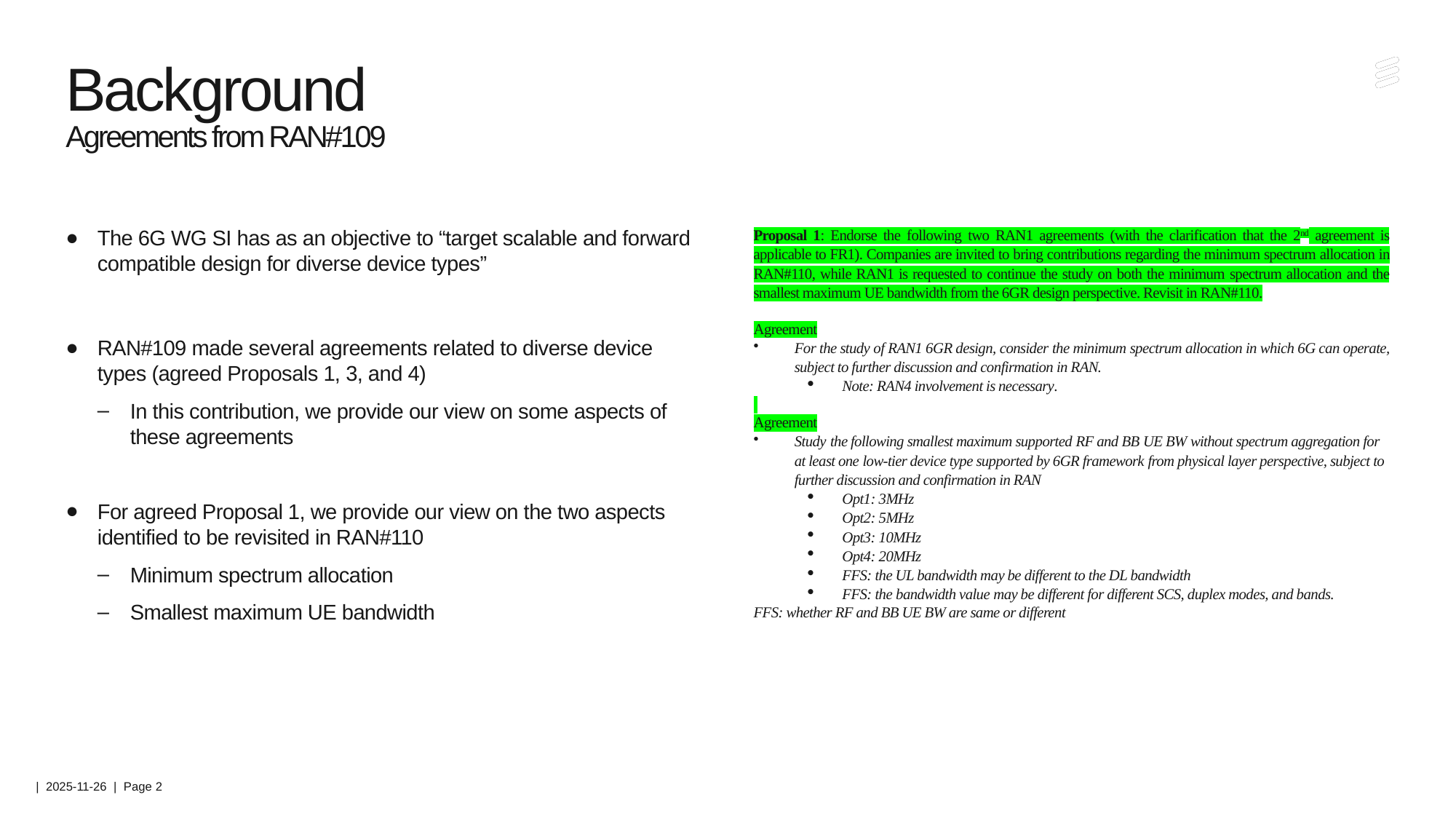

# Background Agreements from RAN#109
Proposal 1: Endorse the following two RAN1 agreements (with the clarification that the 2nd agreement is applicable to FR1). Companies are invited to bring contributions regarding the minimum spectrum allocation in RAN#110, while RAN1 is requested to continue the study on both the minimum spectrum allocation and the smallest maximum UE bandwidth from the 6GR design perspective. Revisit in RAN#110.

Agreement
For the study of RAN1 6GR design, consider the minimum spectrum allocation in which 6G can operate, subject to further discussion and confirmation in RAN.
Note: RAN4 involvement is necessary.

Agreement
Study the following smallest maximum supported RF and BB UE BW without spectrum aggregation for at least one low-tier device type supported by 6GR framework from physical layer perspective, subject to further discussion and confirmation in RAN
Opt1: 3MHz
Opt2: 5MHz
Opt3: 10MHz
Opt4: 20MHz
FFS: the UL bandwidth may be different to the DL bandwidth
FFS: the bandwidth value may be different for different SCS, duplex modes, and bands.
FFS: whether RF and BB UE BW are same or different

The 6G WG SI has as an objective to “target scalable and forward compatible design for diverse device types”

RAN#109 made several agreements related to diverse device types (agreed Proposals 1, 3, and 4)
In this contribution, we provide our view on some aspects of these agreements

For agreed Proposal 1, we provide our view on the two aspects identified to be revisited in RAN#110
Minimum spectrum allocation
Smallest maximum UE bandwidth